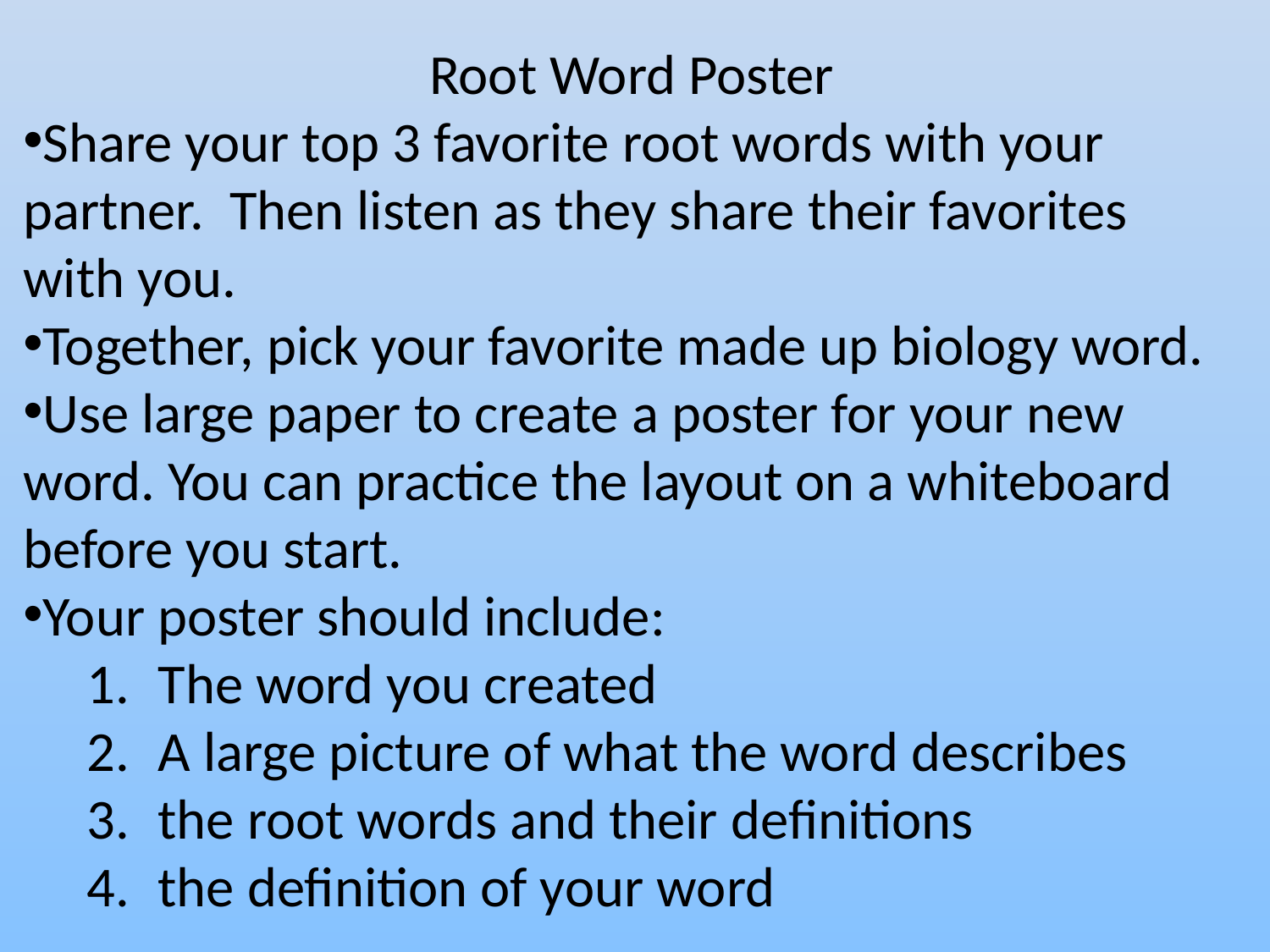

Root Word Poster
Share your top 3 favorite root words with your partner.  Then listen as they share their favorites with you.
Together, pick your favorite made up biology word.
Use large paper to create a poster for your new word. You can practice the layout on a whiteboard before you start.
Your poster should include:
The word you created
A large picture of what the word describes
the root words and their definitions
the definition of your word